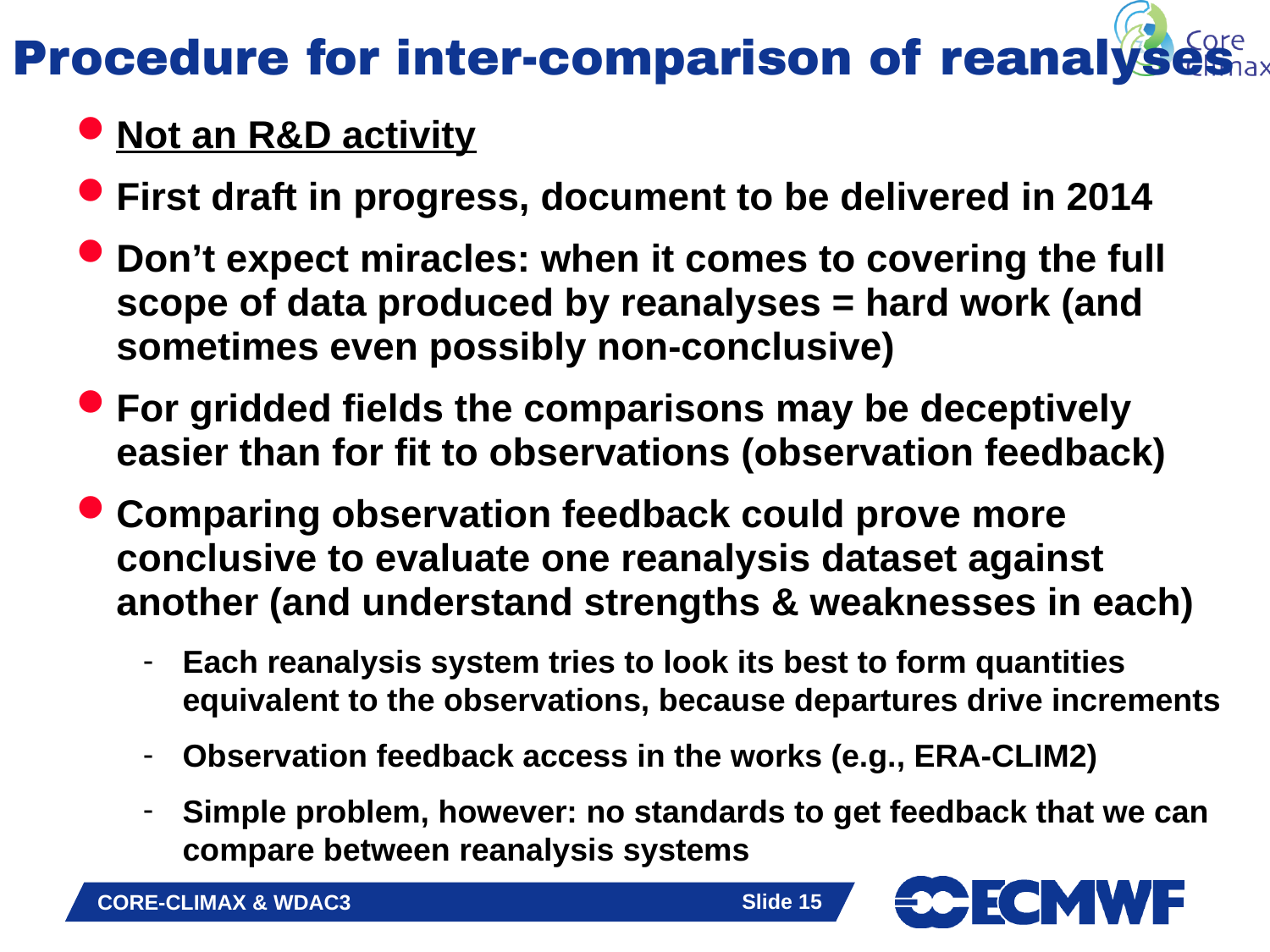

# Procedure for inter-comparison of reanalyses
Not an R&D activity
First draft in progress, document to be delivered in 2014
Don’t expect miracles: when it comes to covering the full scope of data produced by reanalyses = hard work (and sometimes even possibly non-conclusive)
For gridded fields the comparisons may be deceptively easier than for fit to observations (observation feedback)
Comparing observation feedback could prove more conclusive to evaluate one reanalysis dataset against another (and understand strengths & weaknesses in each)
Each reanalysis system tries to look its best to form quantities equivalent to the observations, because departures drive increments
Observation feedback access in the works (e.g., ERA-CLIM2)
Simple problem, however: no standards to get feedback that we can compare between reanalysis systems
Slide 15
CORE-CLIMAX & WDAC3